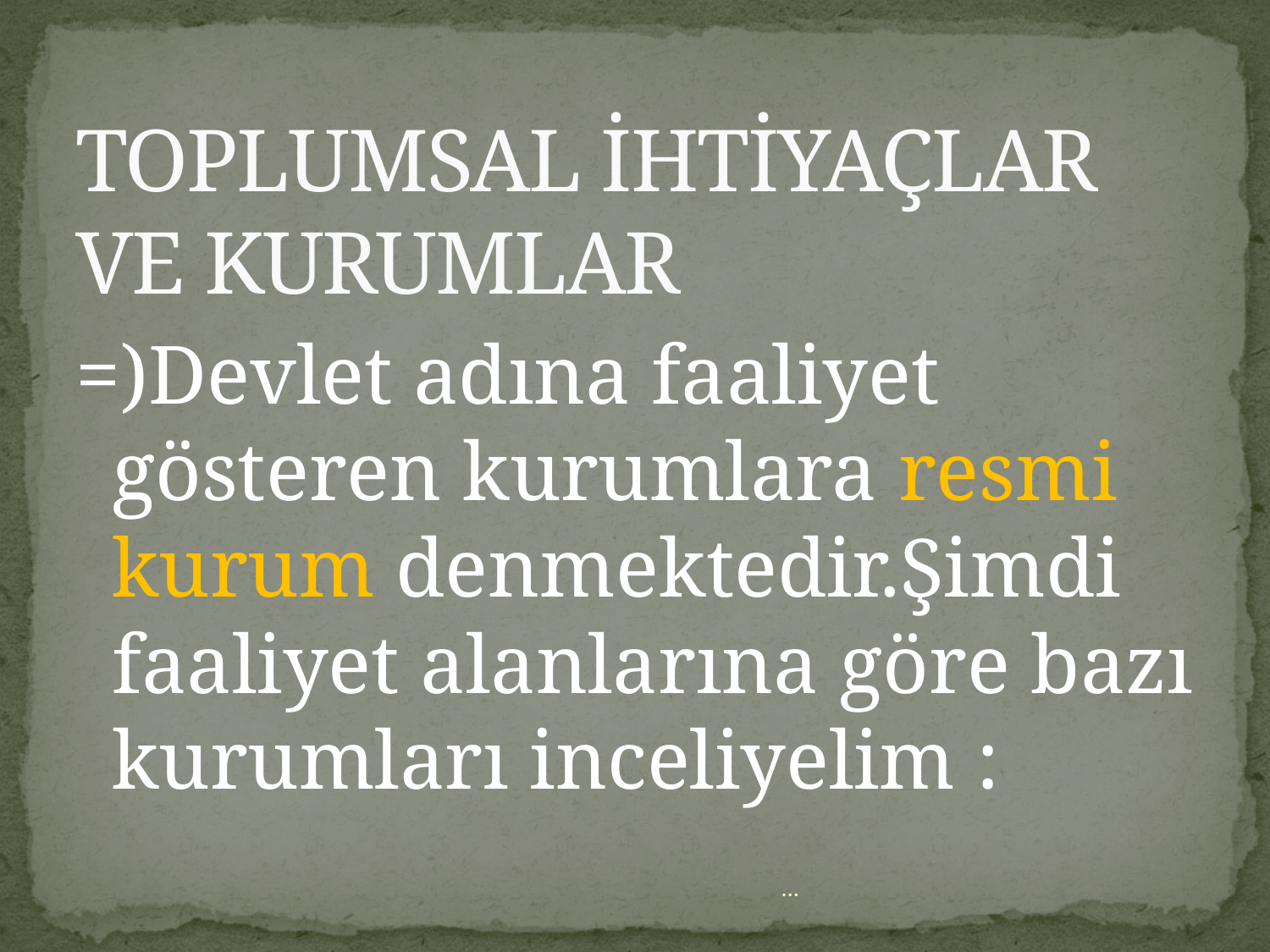

# TOPLUMSAL İHTİYAÇLAR VE KURUMLAR
=)Devlet adına faaliyet gösteren kurumlara resmi kurum denmektedir.Şimdi faaliyet alanlarına göre bazı kurumları inceliyelim :
…